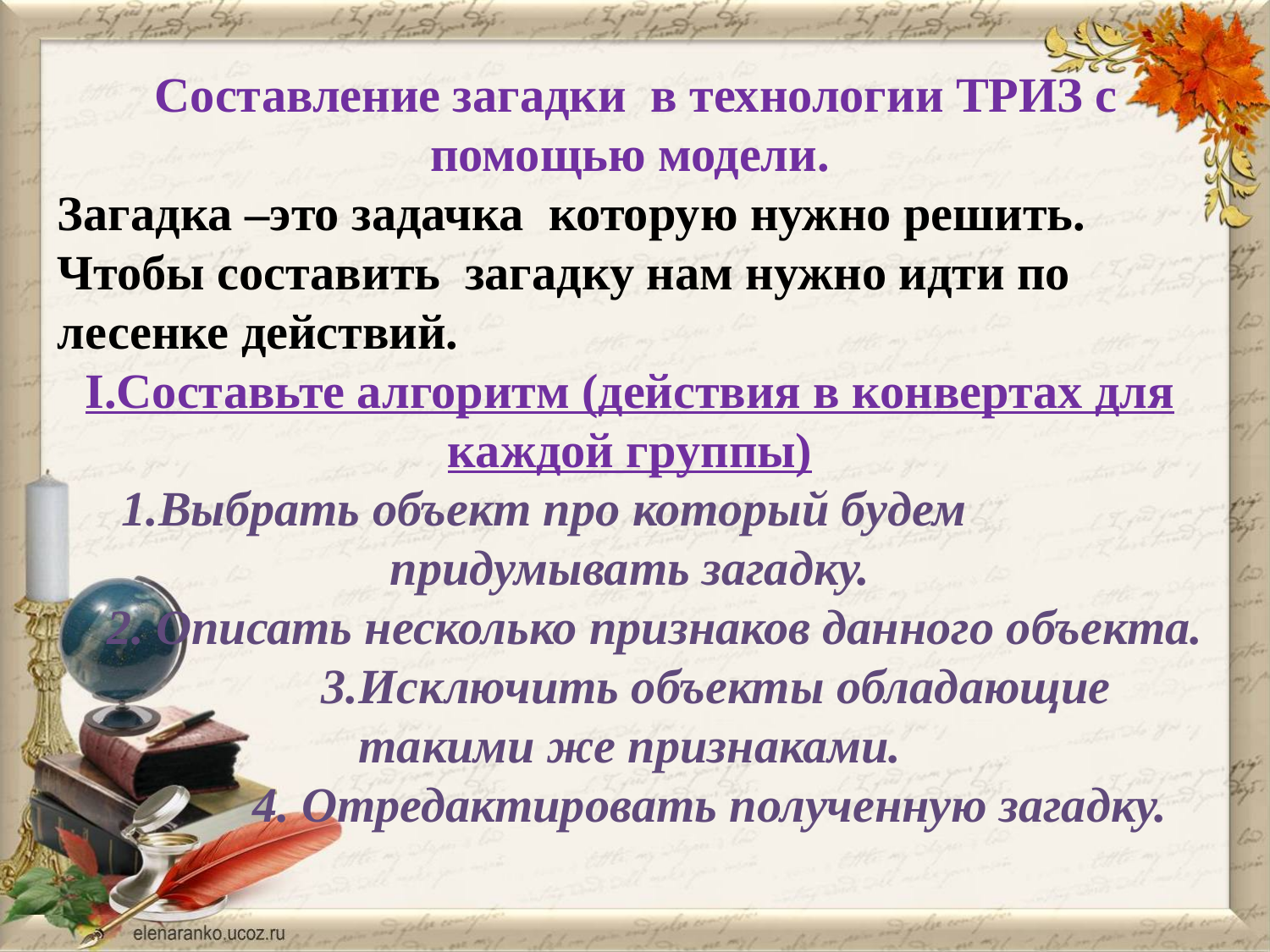

Составление загадки  в технологии ТРИЗ с помощью модели.
Загадка –это задачка  которую нужно решить.
Чтобы составить  загадку нам нужно идти по лесенке действий.
I.Составьте алгоритм (действия в конвертах для каждой группы)
1.Выбрать объект про который будем               придумывать загадку.
    2. Описать несколько признаков данного объекта.
              3.Исключить объекты обладающие такими же признаками.
             4. Отредактировать полученную загадку.